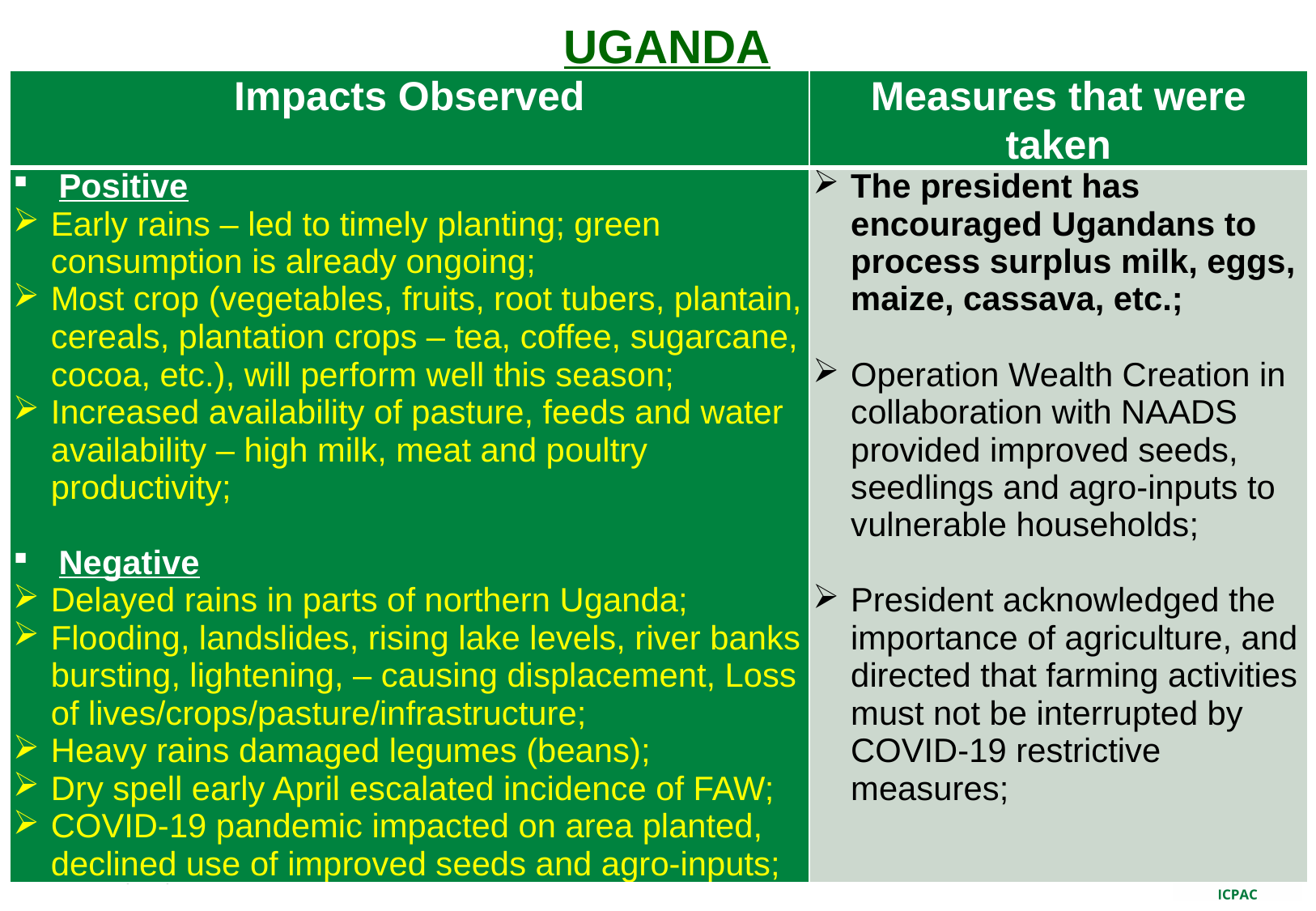

# UGANDA
| Impacts Observed | Measures that were taken |
| --- | --- |
| Positive Early rains – led to timely planting; green consumption is already ongoing; Most crop (vegetables, fruits, root tubers, plantain, cereals, plantation crops – tea, coffee, sugarcane, cocoa, etc.), will perform well this season; Increased availability of pasture, feeds and water availability – high milk, meat and poultry productivity; Negative Delayed rains in parts of northern Uganda; Flooding, landslides, rising lake levels, river banks bursting, lightening, – causing displacement, Loss of lives/crops/pasture/infrastructure; Heavy rains damaged legumes (beans); Dry spell early April escalated incidence of FAW; COVID-19 pandemic impacted on area planted, declined use of improved seeds and agro-inputs; | The president has encouraged Ugandans to process surplus milk, eggs, maize, cassava, etc.; Operation Wealth Creation in collaboration with NAADS provided improved seeds, seedlings and agro-inputs to vulnerable households; President acknowledged the importance of agriculture, and directed that farming activities must not be interrupted by COVID-19 restrictive measures; |
INTERGOVERNMENTAL AUTHORITY ON DEVELOPMENT
Sunday, May 17, 2020
12